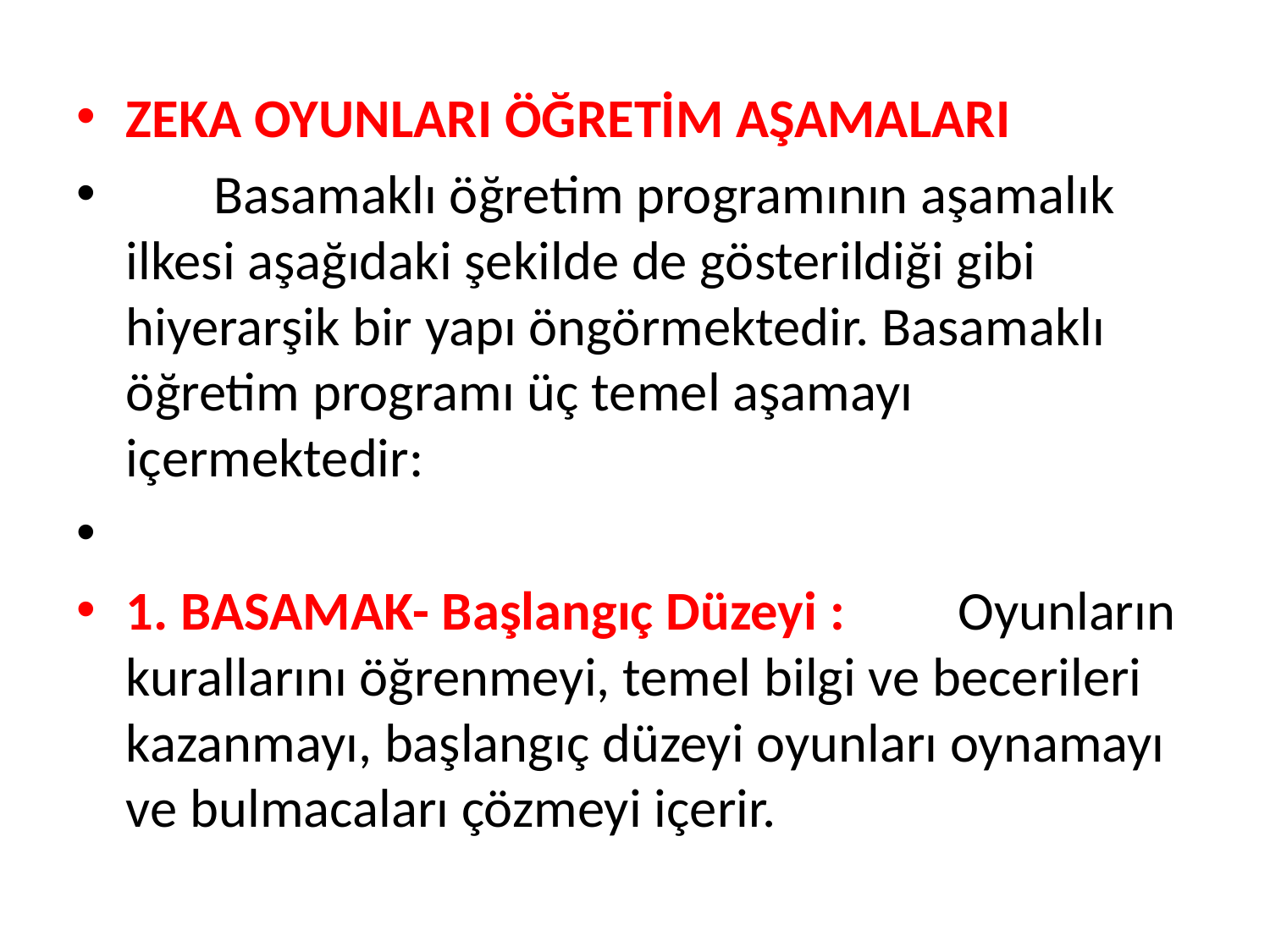

ZEKA OYUNLARI ÖĞRETİM AŞAMALARI
       Basamaklı öğretim programının aşamalık ilkesi aşağıdaki şekilde de gösterildiği gibi hiyerarşik bir yapı öngörmektedir. Basamaklı öğretim programı üç temel aşamayı içermektedir:

1. BASAMAK- Başlangıç Düzeyi :         Oyunların kurallarını öğrenmeyi, temel bilgi ve becerileri ka­zanmayı, başlangıç düzeyi oyunları oynamayı ve bulmacaları çözmeyi içerir.